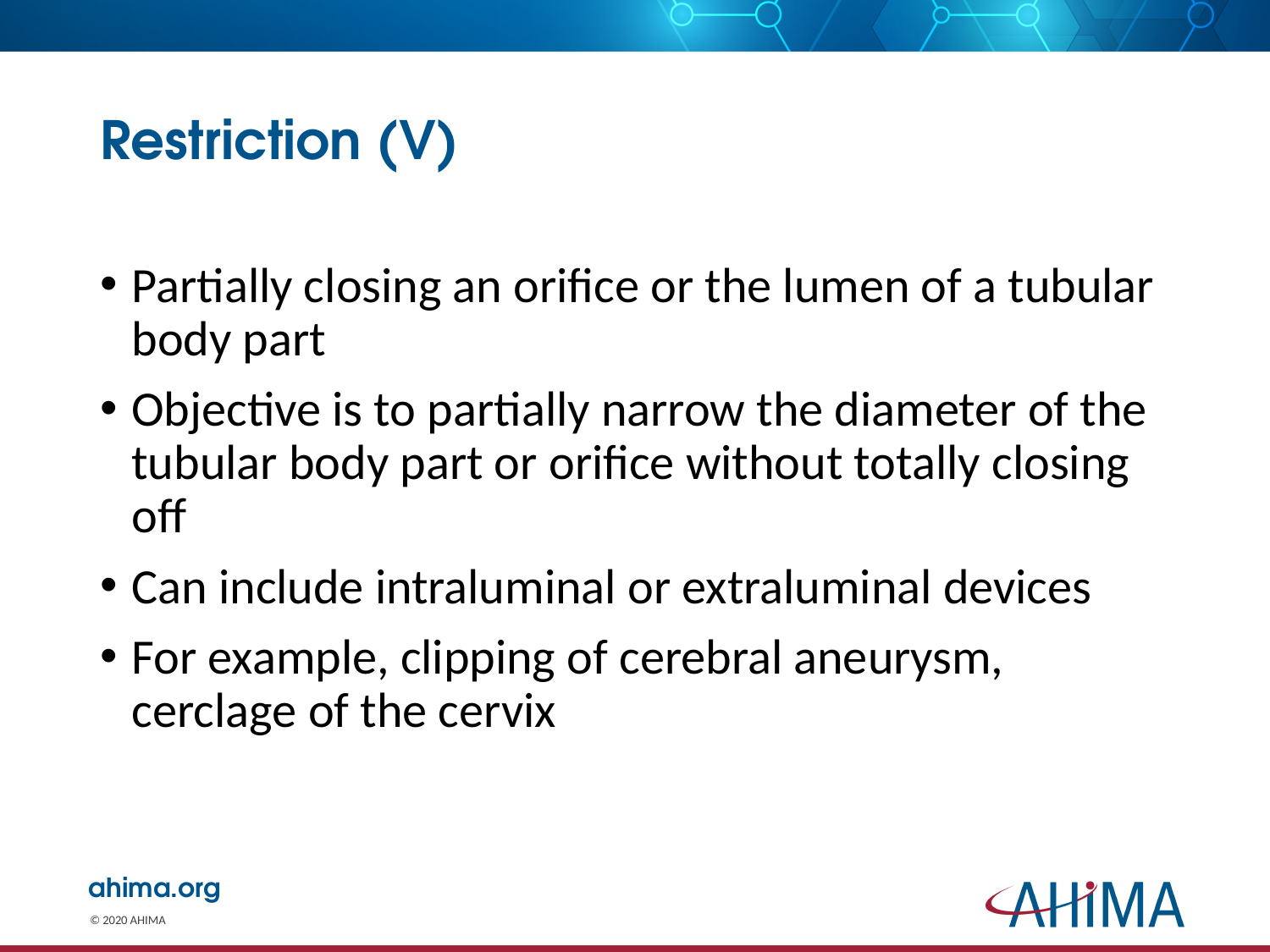

# Restriction (V)
Partially closing an orifice or the lumen of a tubular body part
Objective is to partially narrow the diameter of the tubular body part or orifice without totally closing off
Can include intraluminal or extraluminal devices
For example, clipping of cerebral aneurysm, cerclage of the cervix